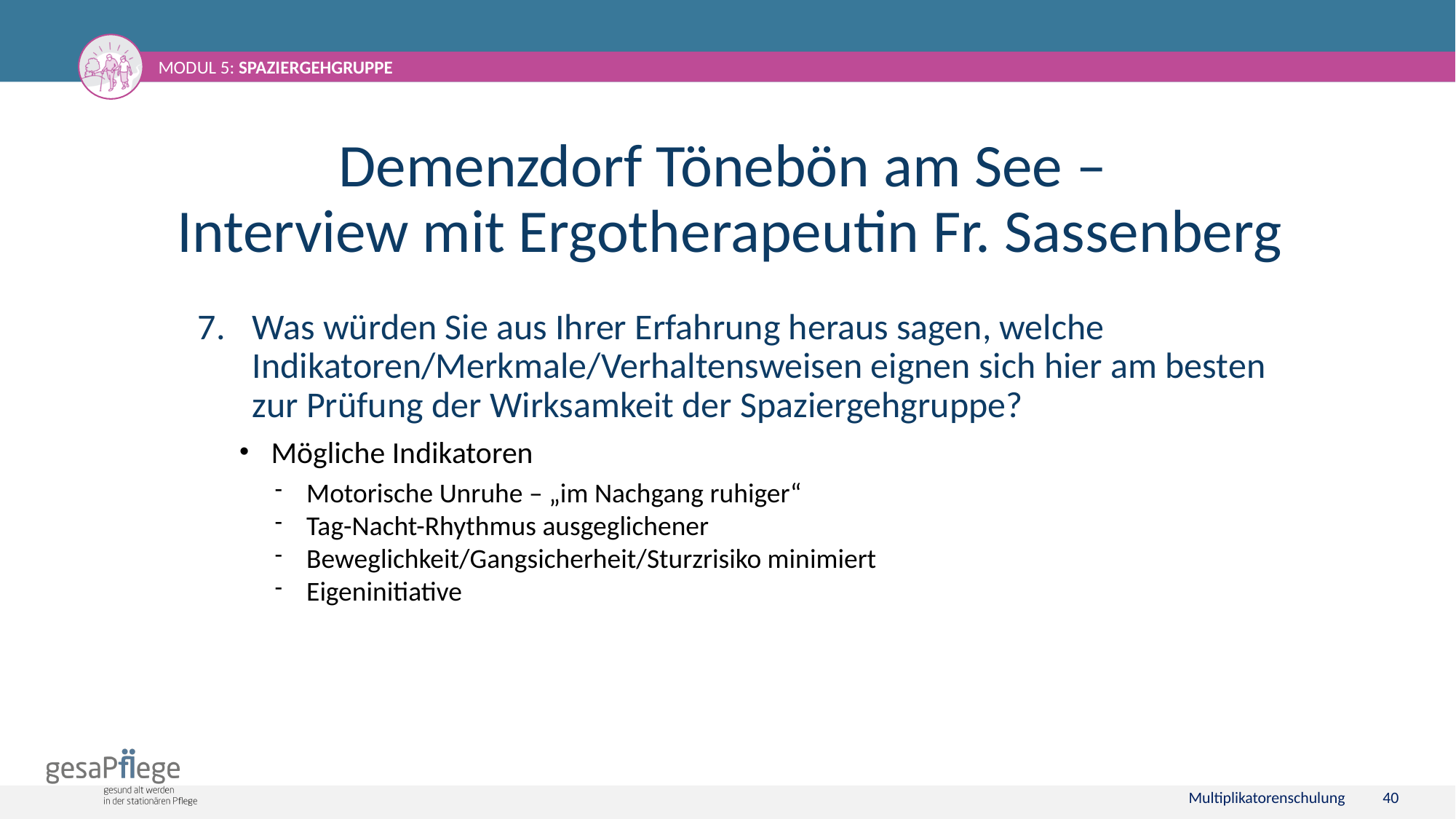

# Demenzdorf Tönebön am See – Interview mit Ergotherapeutin Fr. Sassenberg
Was würden Sie aus Ihrer Erfahrung heraus sagen, welche Indikatoren/Merkmale/Verhaltensweisen eignen sich hier am besten zur Prüfung der Wirksamkeit der Spaziergehgruppe?
Mögliche Indikatoren
Motorische Unruhe – „im Nachgang ruhiger“
Tag-Nacht-Rhythmus ausgeglichener
Beweglichkeit/Gangsicherheit/Sturzrisiko minimiert
Eigeninitiative
Multiplikatorenschulung
40